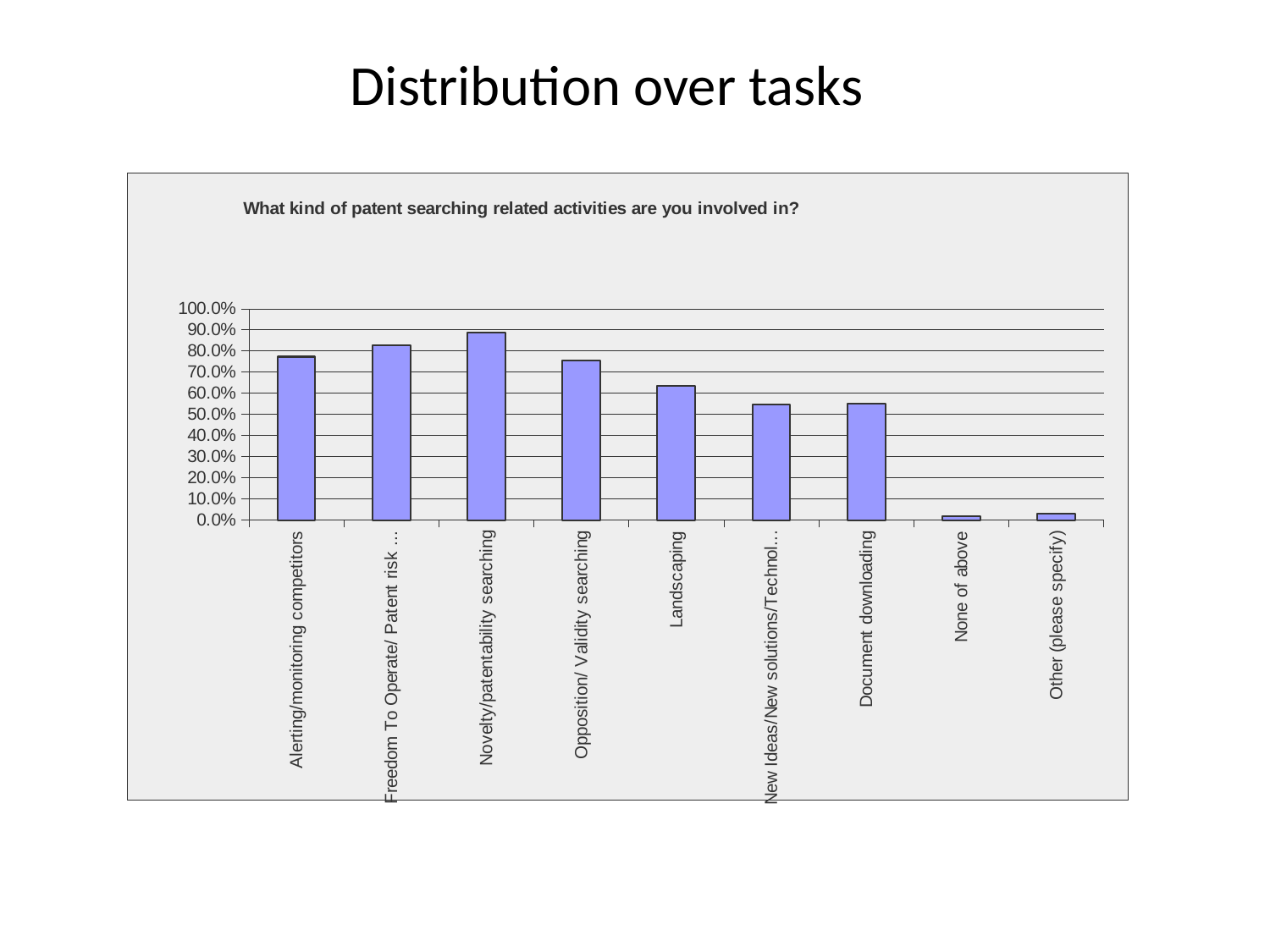

Distribution over tasks

### Chart: What kind of patent searching related activities are you involved in?

| Category |  |
|---|---|
| Alerting/monitoring competitors | 0.773 |
| Freedom To Operate/ Patent risk analysis/Patent clearance searching | 0.828 |
| Novelty/patentability searching | 0.887 |
| Opposition/ Validity searching | 0.7559999999999999 |
| Landscaping | 0.634 |
| New Ideas/New solutions/Technology scouting | 0.546 |
| Document downloading | 0.55 |
| None of above | 0.017 |
| Other (please specify) | 0.028999999999999998 |